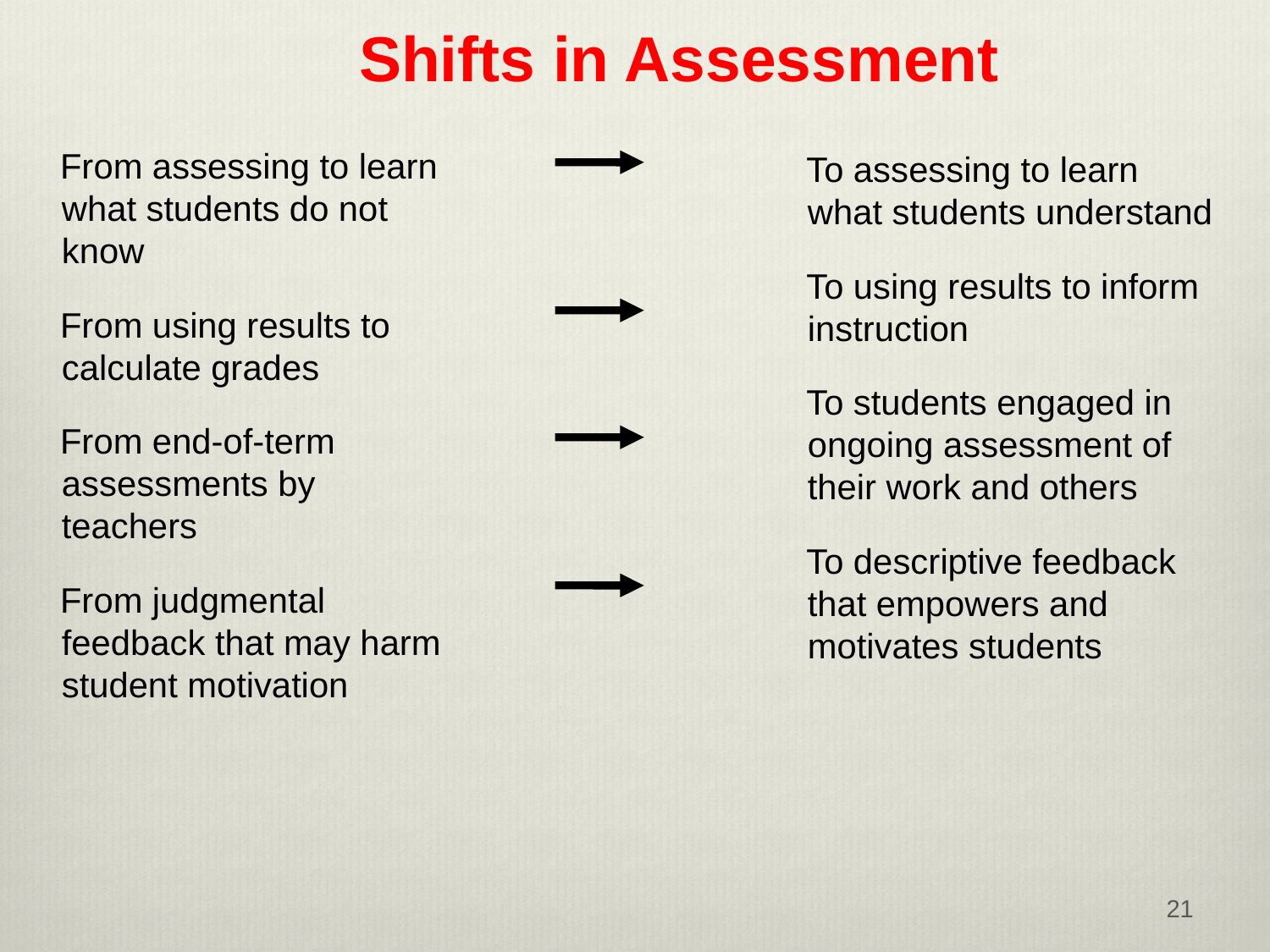

# Shifts in Assessment
From assessing to learn what students do not know

From using results to calculate grades

From end-of-term assessments by teachers

From judgmental feedback that may harm student motivation
To assessing to learn what students understand

To using results to inform instruction

To students engaged in ongoing assessment of their work and others

To descriptive feedback that empowers and motivates students

21